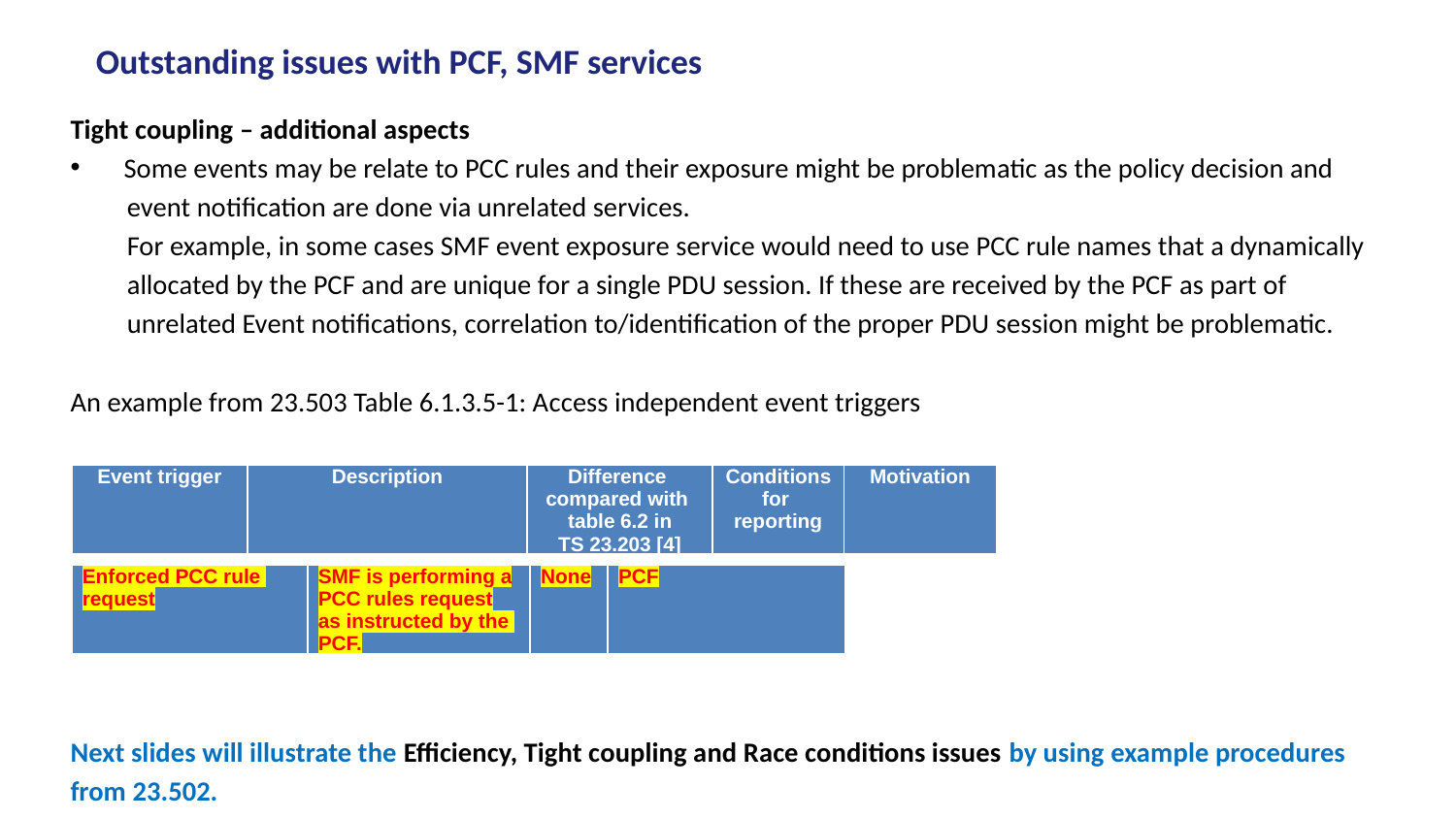

# Outstanding issues with PCF, SMF services
Tight coupling – additional aspects
Some events may be relate to PCC rules and their exposure might be problematic as the policy decision and
         event notification are done via unrelated services.
         For example, in some cases SMF event exposure service would need to use PCC rule names that a dynamically
         allocated by the PCF and are unique for a single PDU session. If these are received by the PCF as part of
         unrelated Event notifications, correlation to/identification of the proper PDU session might be problematic.

An example from 23.503 Table 6.1.3.5-1: Access independent event triggers

Next slides will illustrate the Efficiency, Tight coupling and Race conditions issues by using example procedures
from 23.502.

| Event trigger | Description | Difference compared with table 6.2 in TS 23.203 [4] | Conditions for reporting | Motivation |
| --- | --- | --- | --- | --- |
| Enforced PCC rule request | SMF is performing a PCC rules request as instructed by the PCF. | None | PCF |
| --- | --- | --- | --- |